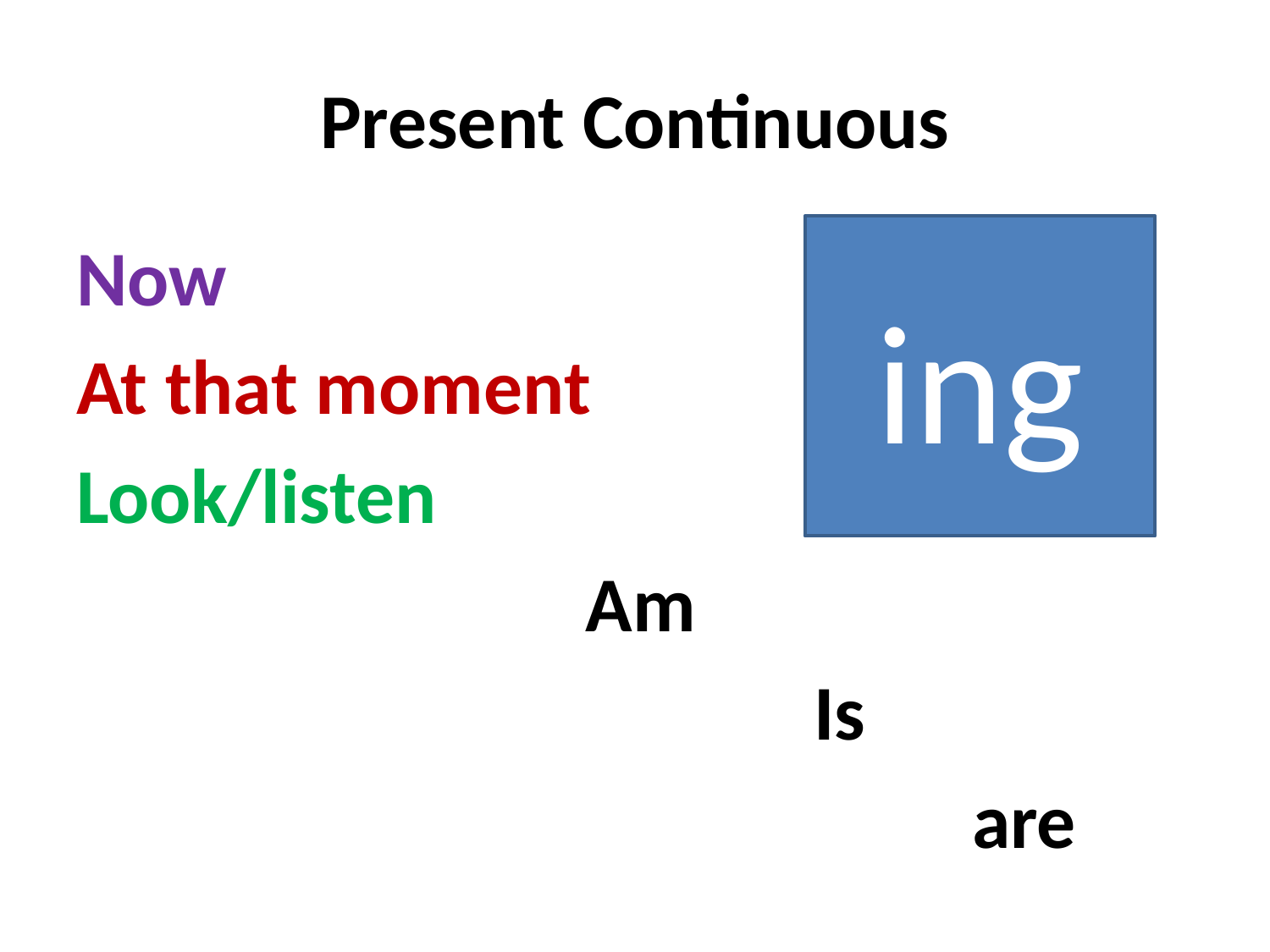

# Present Continuous
ing
Now
At that moment
Look/listen
                             Am
                                          Is
                                                   are